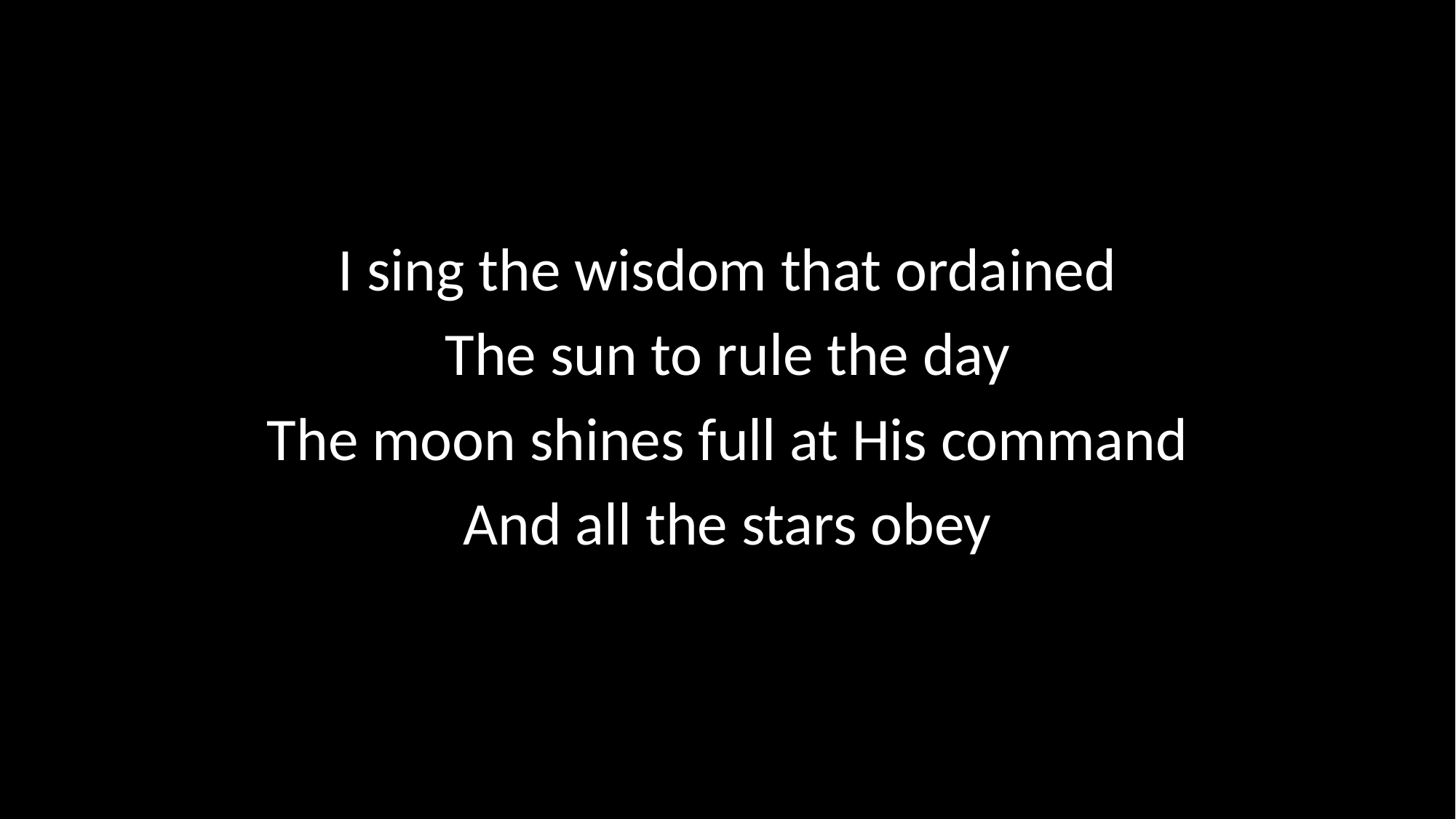

I sing the wisdom that ordained
The sun to rule the day
The moon shines full at His command
And all the stars obey